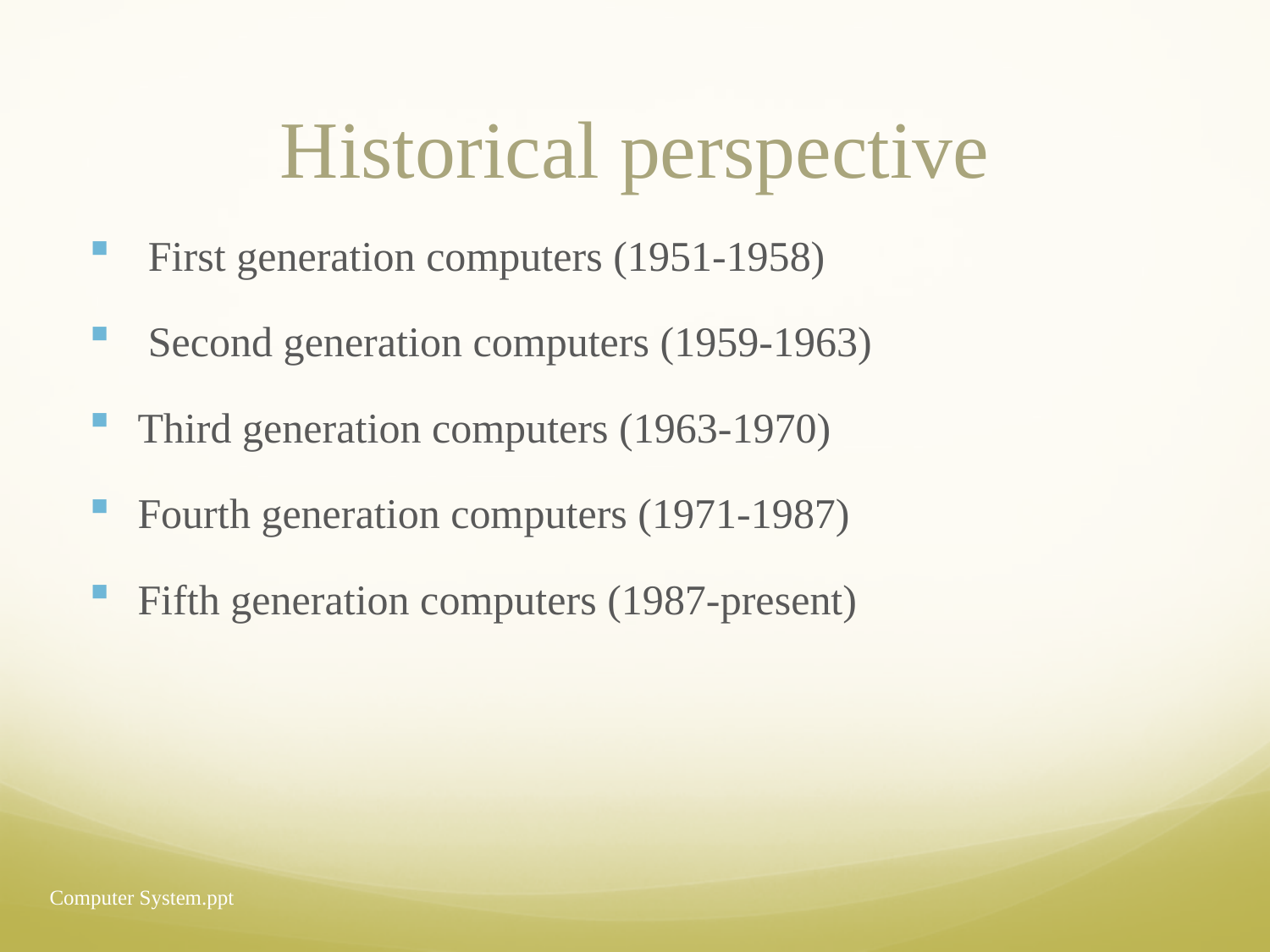

# Historical perspective
 First generation computers (1951-1958)
 Second generation computers (1959-1963)
Third generation computers (1963-1970)
Fourth generation computers (1971-1987)
Fifth generation computers (1987-present)

Computer System.ppt